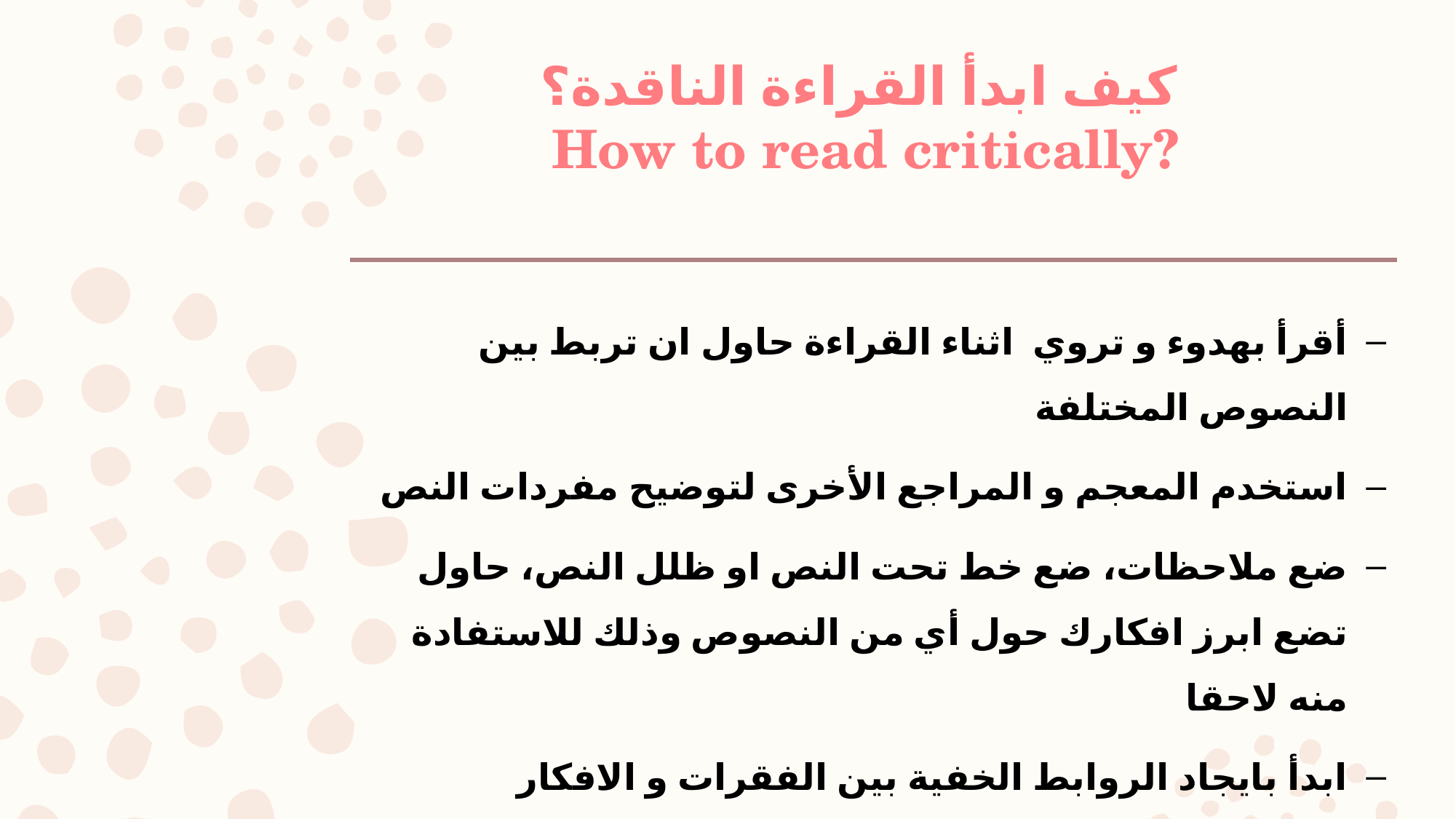

# كيف ابدأ القراءة الناقدة؟ How to read critically?
أقرأ بهدوء و تروي  اثناء القراءة حاول ان تربط بين النصوص المختلفة
استخدم المعجم و المراجع الأخرى لتوضيح مفردات النص
ضع ملاحظات، ضع خط تحت النص او ظلل النص، حاول تضع ابرز افكارك حول أي من النصوص وذلك للاستفادة منه لاحقا
ابدأ بايجاد الروابط الخفية بين الفقرات و الافكار
لابد ان يكون لك مذكرات قراءة حيث تدون كل انعكاساتك على النصوص التي تقرأها